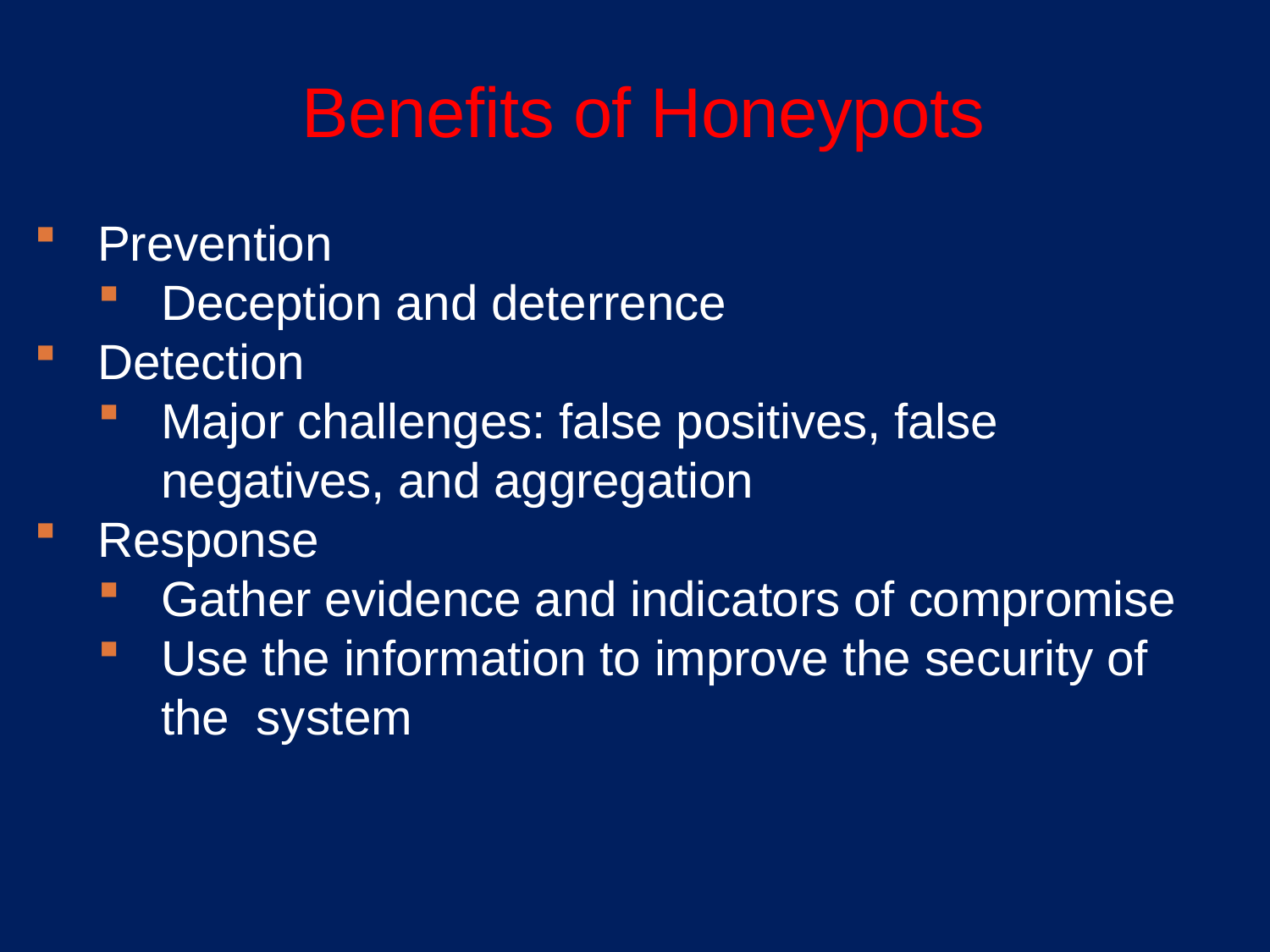

# Benefits of Honeypots
Prevention
Deception and deterrence
Detection
Major challenges: false positives, false negatives, and aggregation
Response
Gather evidence and indicators of compromise
Use the information to improve the security of the  system